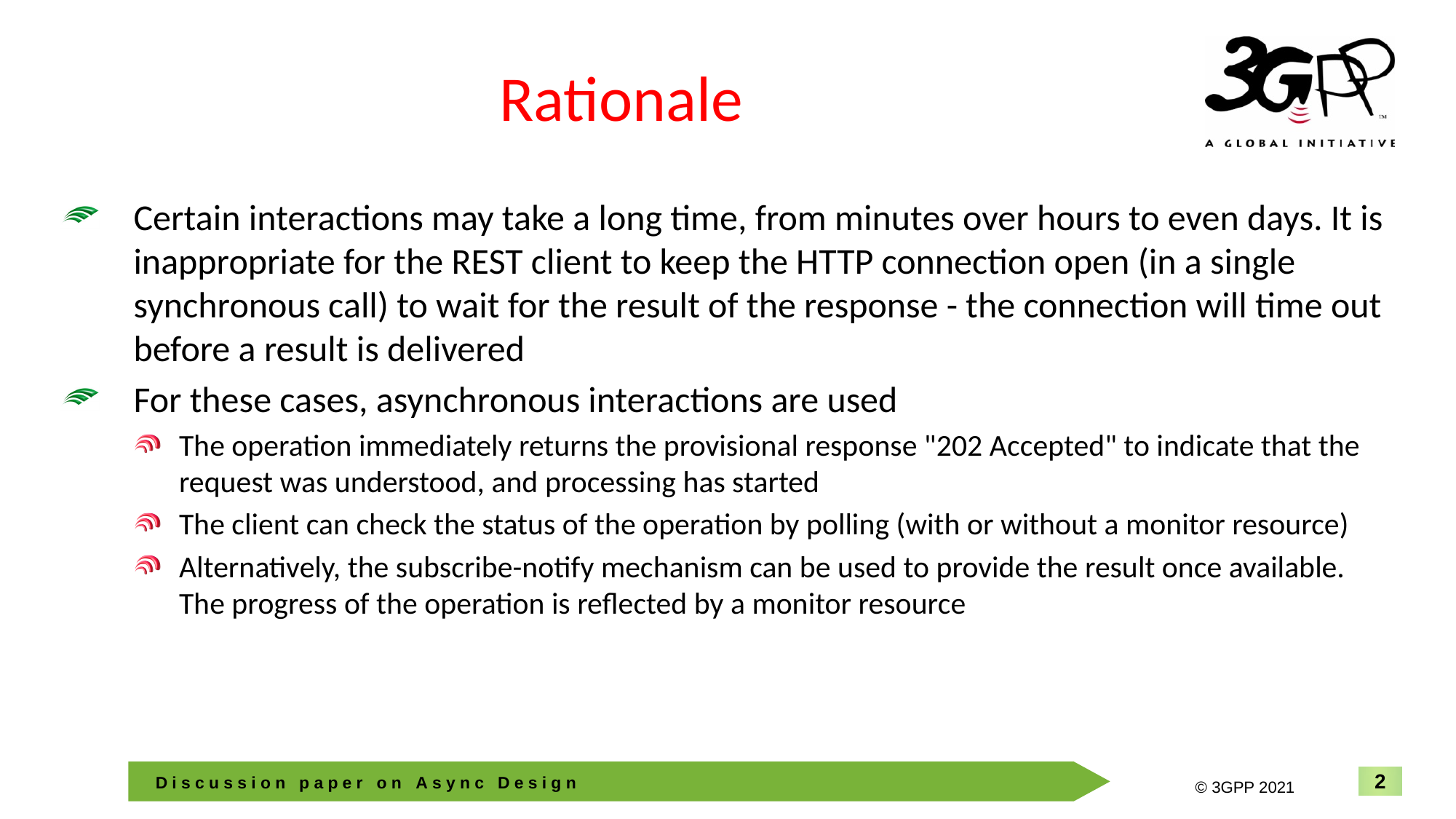

# Rationale
Certain interactions may take a long time, from minutes over hours to even days. It is inappropriate for the REST client to keep the HTTP connection open (in a single synchronous call) to wait for the result of the response - the connection will time out before a result is delivered
For these cases, asynchronous interactions are used
The operation immediately returns the provisional response "202 Accepted" to indicate that the request was understood, and processing has started
The client can check the status of the operation by polling (with or without a monitor resource)
Alternatively, the subscribe-notify mechanism can be used to provide the result once available. The progress of the operation is reflected by a monitor resource